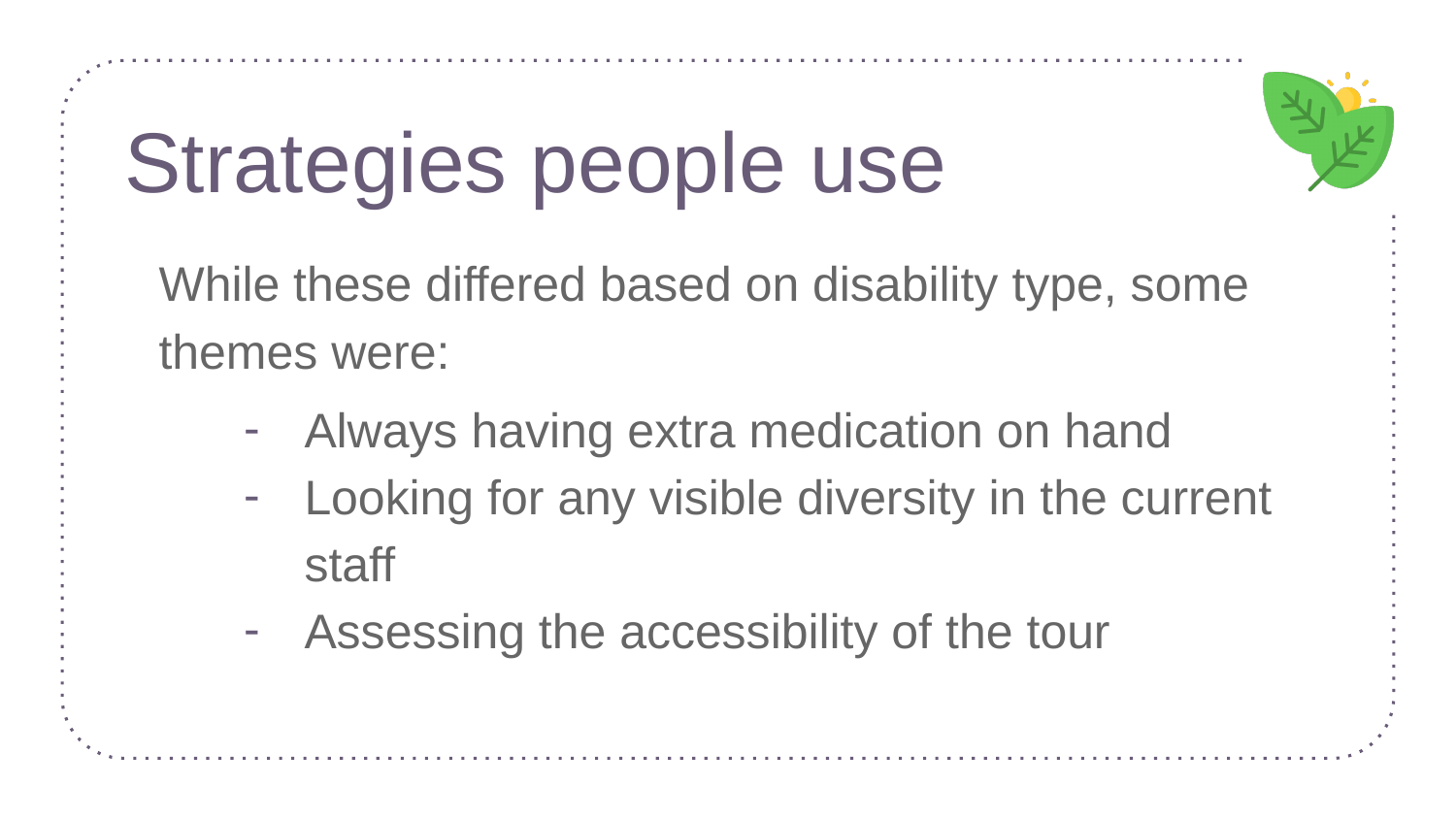

# Strategies people use
While these differed based on disability type, some themes were:
Always having extra medication on hand
Looking for any visible diversity in the current staff
Assessing the accessibility of the tour